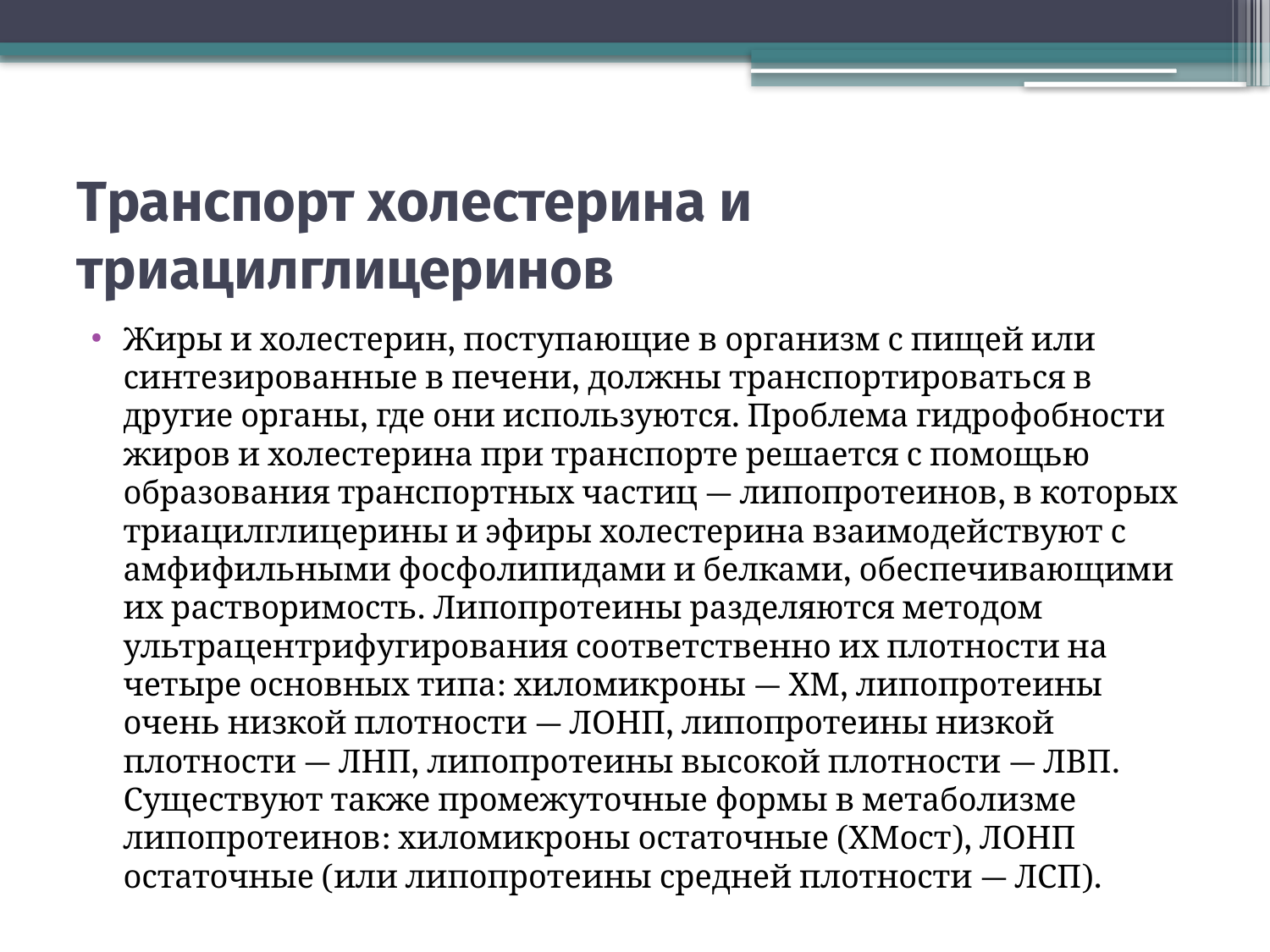

# Транспорт холестерина и триацилглицеринов
Жиры и холестерин, поступающие в организм с пищей или синтезированные в печени, должны транспортироваться в другие органы, где они используются. Проблема гидрофобности жиров и холестерина при транспорте решается с помощью образования транспортных частиц — липопротеинов, в которых триацилглицерины и эфиры холестерина взаимодействуют с амфифильными фосфолипидами и белками, обеспечивающими их растворимость. Липопротеины разделяются методом ультрацентрифугирования соответственно их плотности на четыре основных типа: хиломикроны — ХМ, липопротеины очень низкой плотности — ЛОНП, липопротеины низкой плотности — ЛНП, липопротеины высокой плотности — ЛВП. Существуют также промежуточные формы в метаболизме липопротеинов: хиломикроны остаточные (ХМост), ЛОНП остаточные (или липопротеины средней плотности — ЛСП).